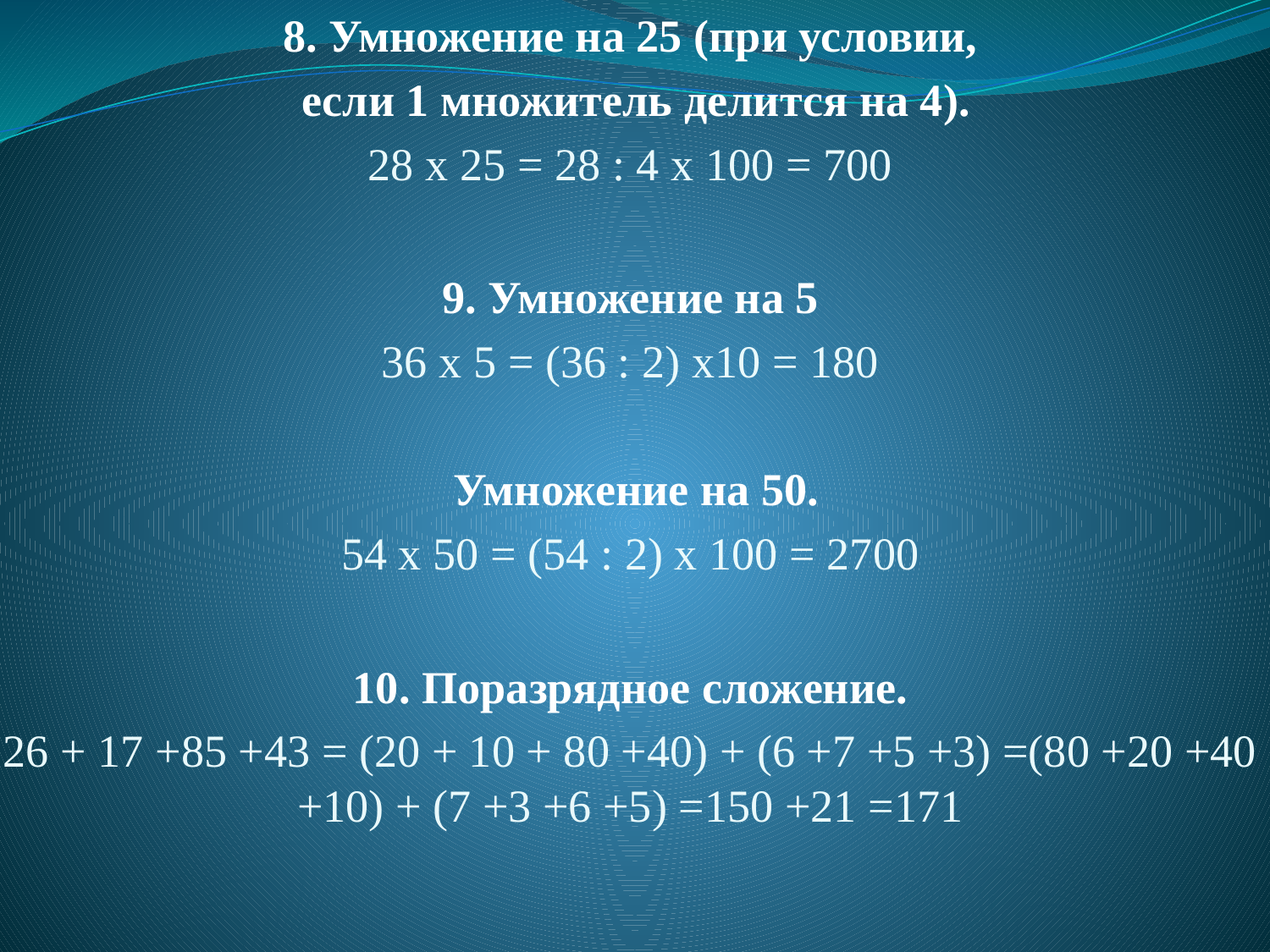

8. Умножение на 25 (при условии,
 если 1 множитель делится на 4).
28 х 25 = 28 : 4 х 100 = 700

9. Умножение на 5
36 х 5 = (36 : 2) х10 = 180

 Умножение на 50.
54 х 50 = (54 : 2) х 100 = 2700

10. Поразрядное сложение.
26 + 17 +85 +43 = (20 + 10 + 80 +40) + (6 +7 +5 +3) =(80 +20 +40 +10) + (7 +3 +6 +5) =150 +21 =171